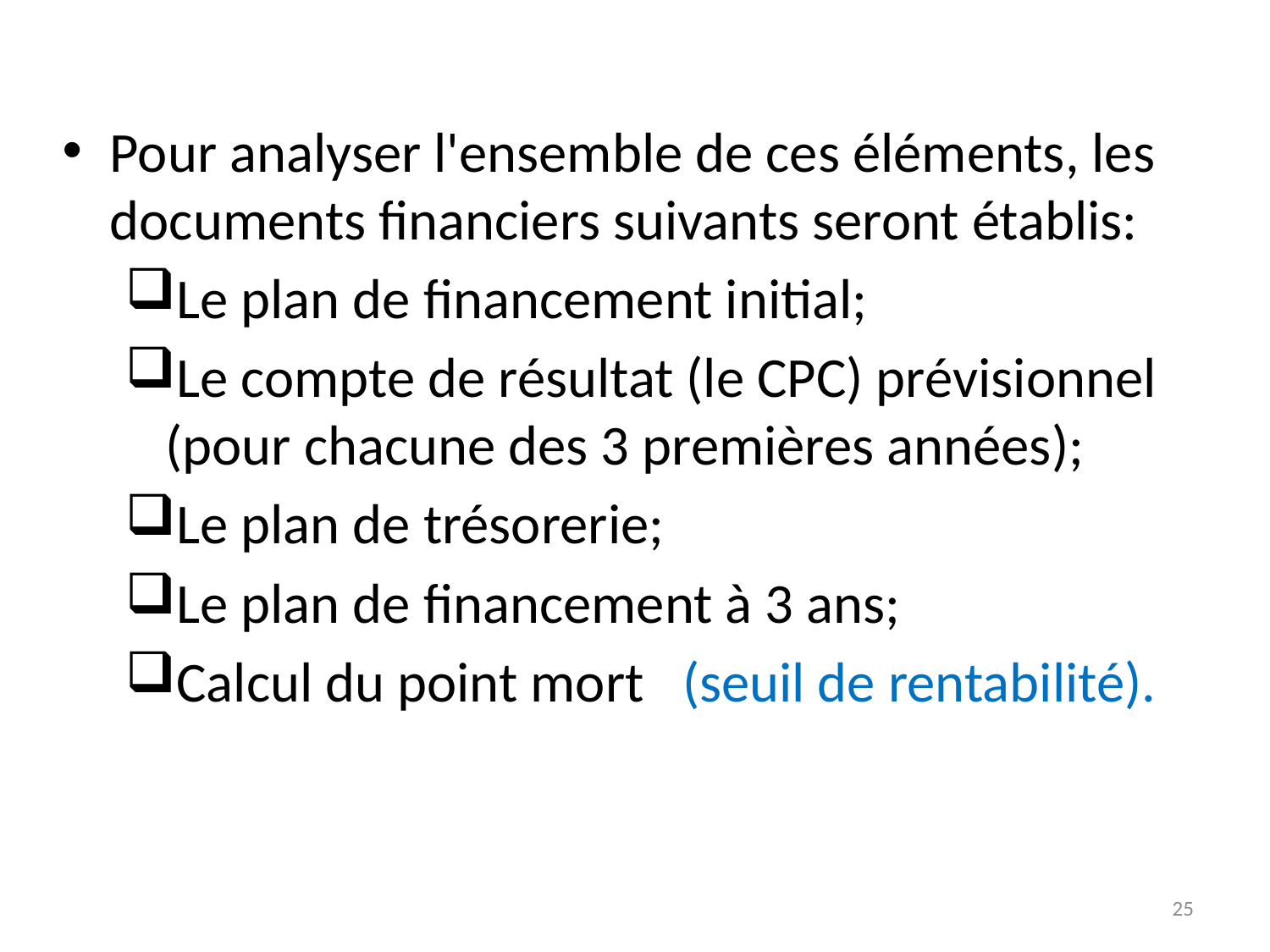

Pour analyser l'ensemble de ces éléments, les documents financiers suivants seront établis:
Le plan de financement initial;
Le compte de résultat (le CPC) prévisionnel (pour chacune des 3 premières années);
Le plan de trésorerie;
Le plan de financement à 3 ans;
Calcul du point mort   (seuil de rentabilité).

25